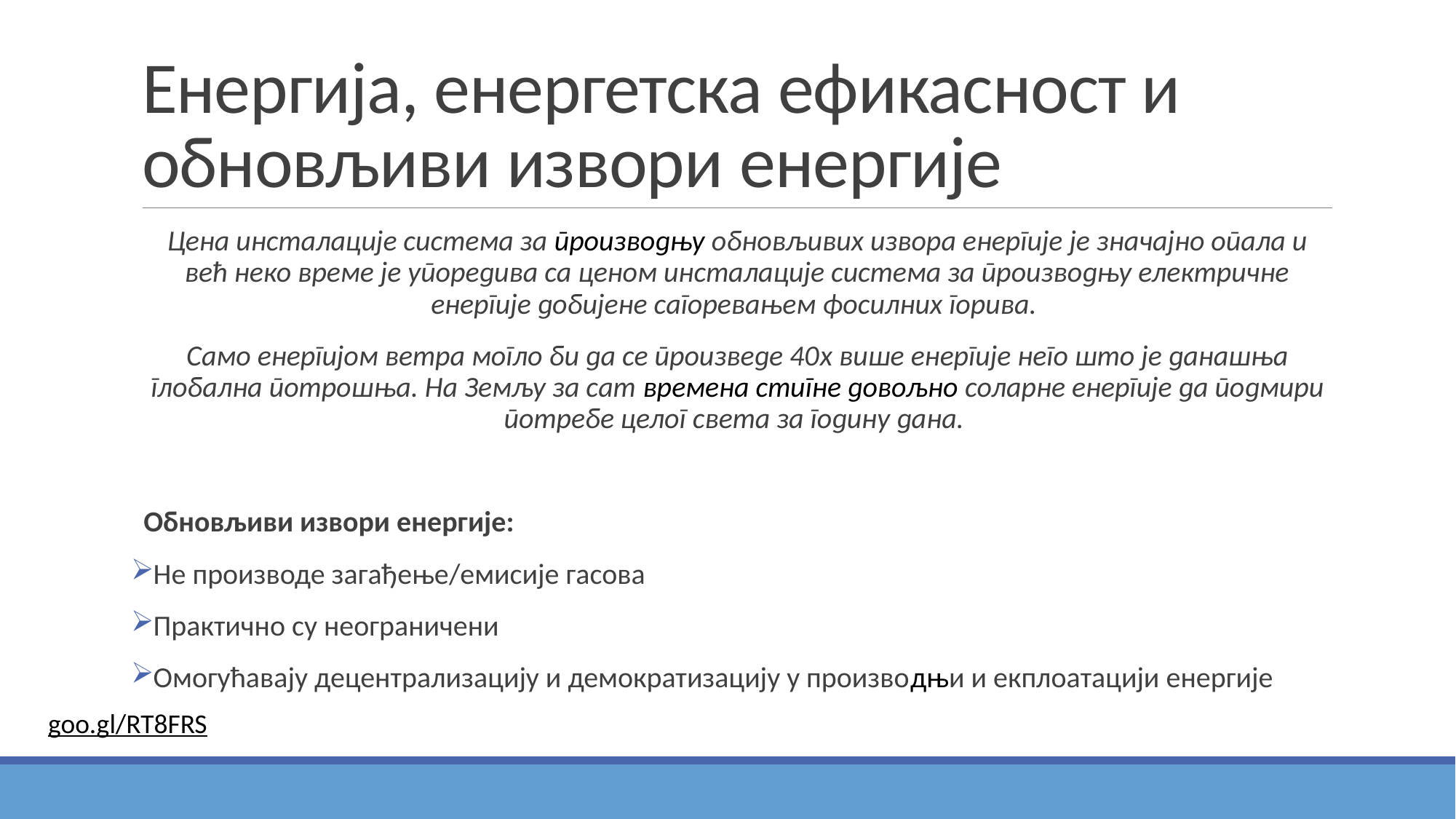

# Енергија, енергетска ефикасност и обновљиви извори енергије
Цена инсталације система за производњу обновљивих извора енергије је значајно опала и већ неко време је упоредива са ценом инсталације система за производњу електричне енергије добијене сагоревањем фосилних горива.
Само енергијом ветра могло би да се произведе 40x више енергије него што је данашња глобална потрошња. На Земљу за сат времена стигне довољно соларне енергије да подмири потребе целог света за годину дана.

Обновљиви извори енергије:
Не производе загађење/емисије гасова
Практично су неограничени
Омогућавају децентрализацију и демократизацију у производњи и екплоатацији енергије
goo.gl/RT8FRS